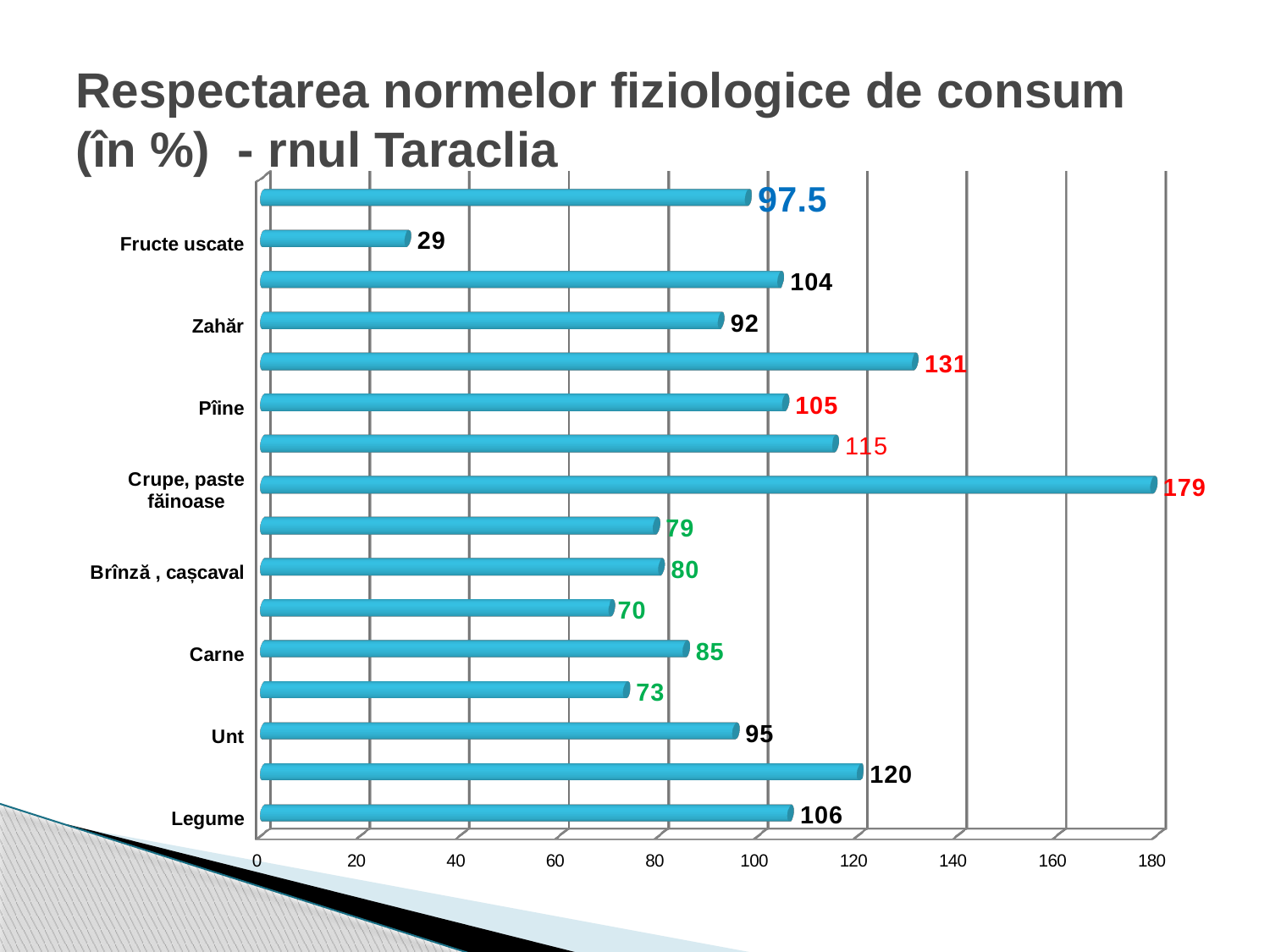

# Respectarea normelor fiziologice de consum (în %)  - rnul Taraclia

[unsupported chart]